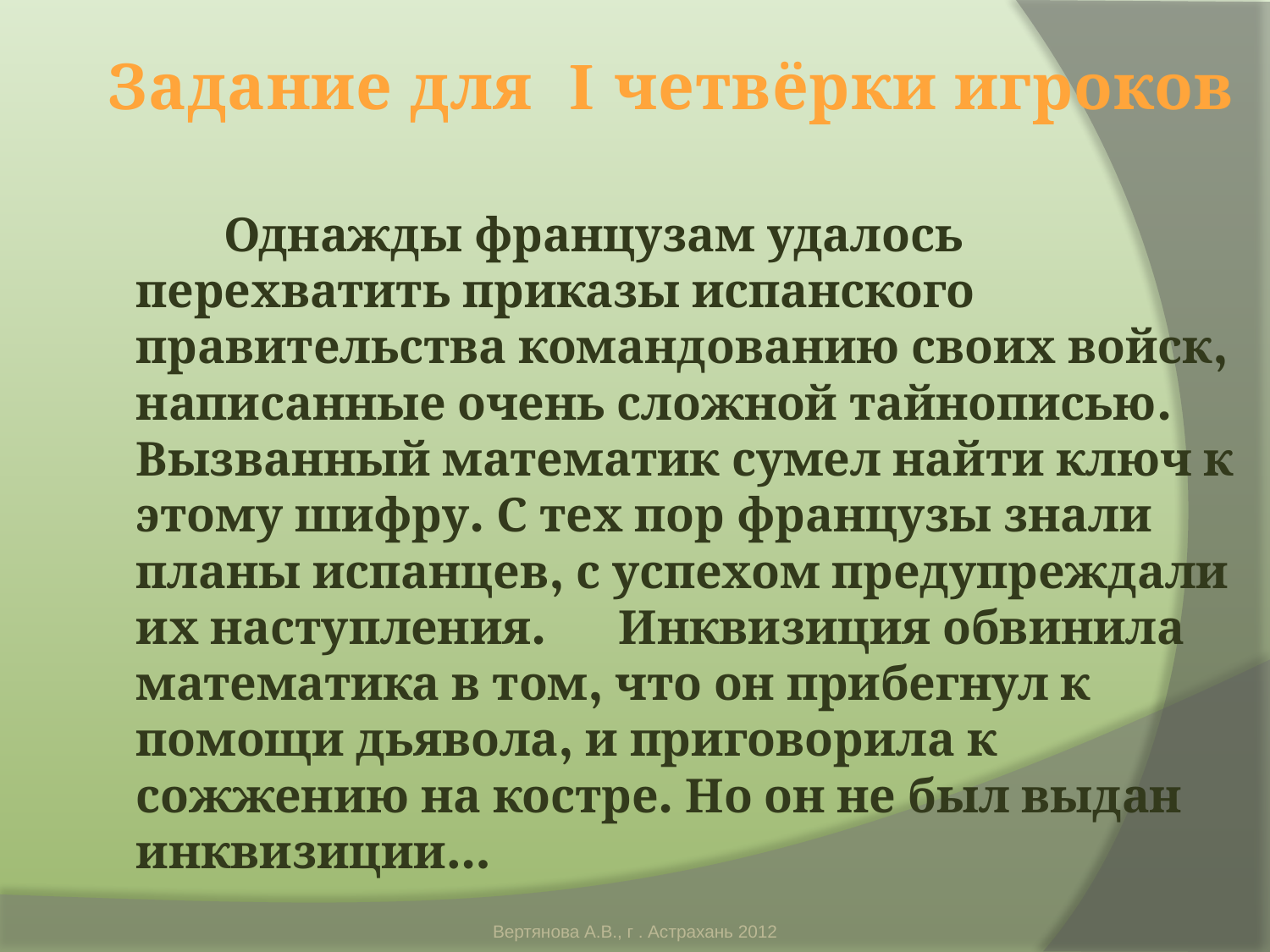

Задание для  I четвёрки игроков
            Однажды французам удалось перехватить приказы испанского правительства командованию своих войск, написанные очень сложной тайнописью. 	Вызванный математик сумел найти ключ к этому шифру. С тех пор французы знали планы испанцев, с успехом предупреждали их наступления. 	Инквизиция обвинила математика в том, что он прибегнул к помощи дьявола, и приговорила к сожжению на костре. Но он не был выдан инквизиции…

Вертянова А.В., г . Астрахань 2012